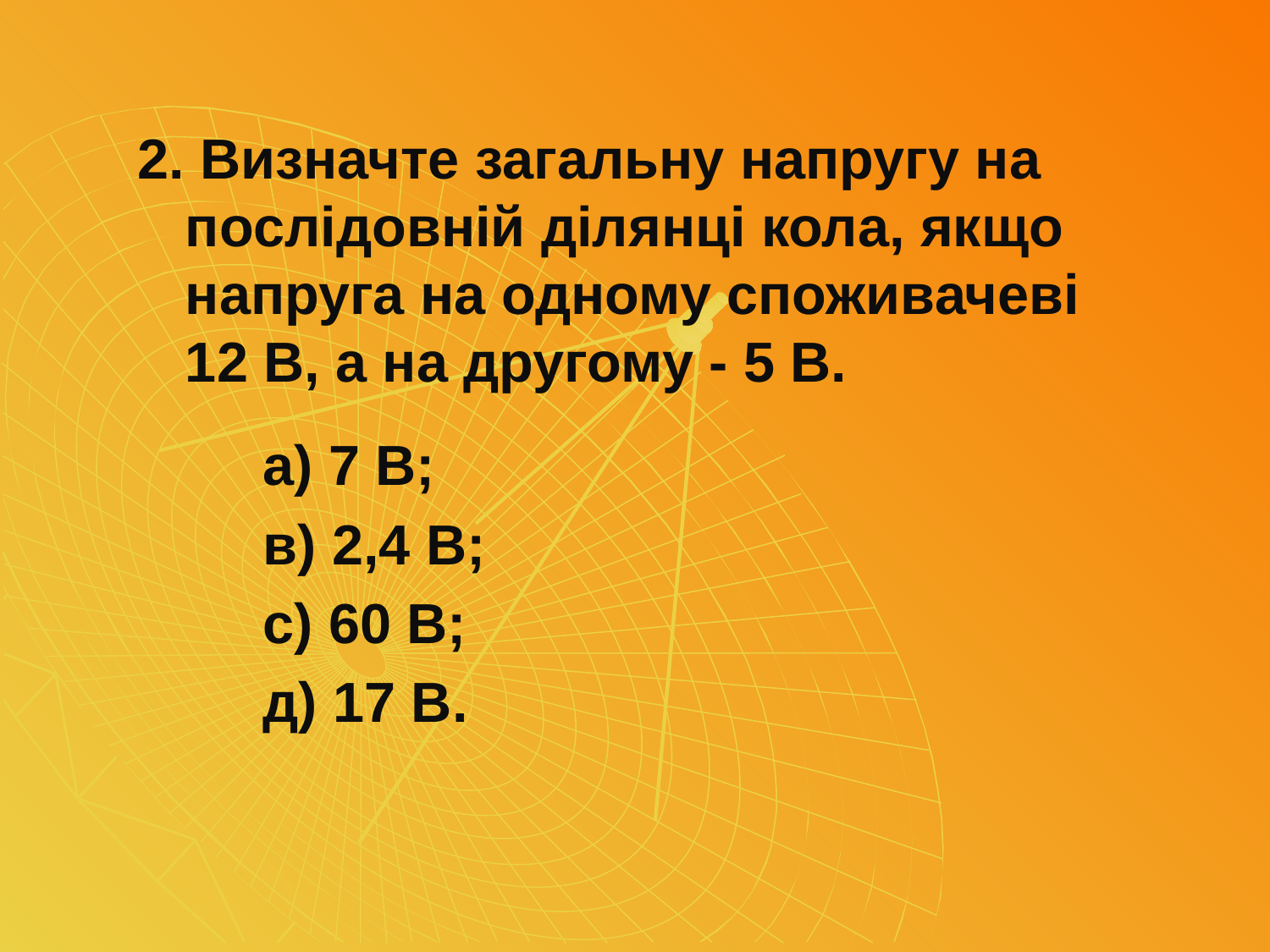

#
2. Визначте загальну напругу на послідовній ділянці кола, якщо напруга на одному споживачеві 12 В, а на другому - 5 В.

        а) 7 В;
        в) 2,4 В;
        с) 60 В;
        д) 17 В.